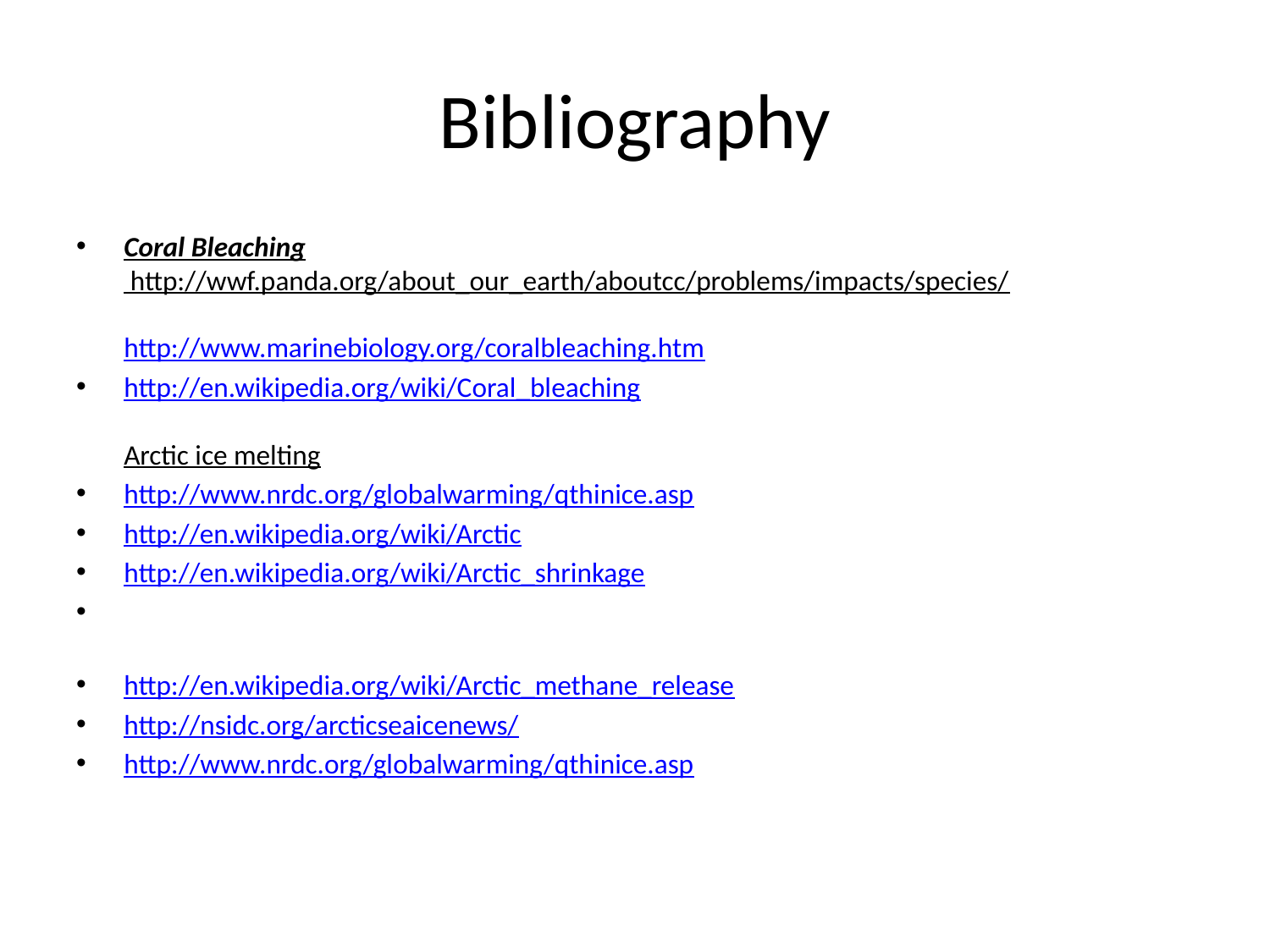

# Bibliography
Coral Bleaching
 http://wwf.panda.org/about_our_earth/aboutcc/problems/impacts/species/
http://www.marinebiology.org/coralbleaching.htm
http://en.wikipedia.org/wiki/Coral_bleaching
Arctic ice melting
http://www.nrdc.org/globalwarming/qthinice.asp
http://en.wikipedia.org/wiki/Arctic
http://en.wikipedia.org/wiki/Arctic_shrinkage

http://en.wikipedia.org/wiki/Arctic_methane_release
http://nsidc.org/arcticseaicenews/
http://www.nrdc.org/globalwarming/qthinice.asp